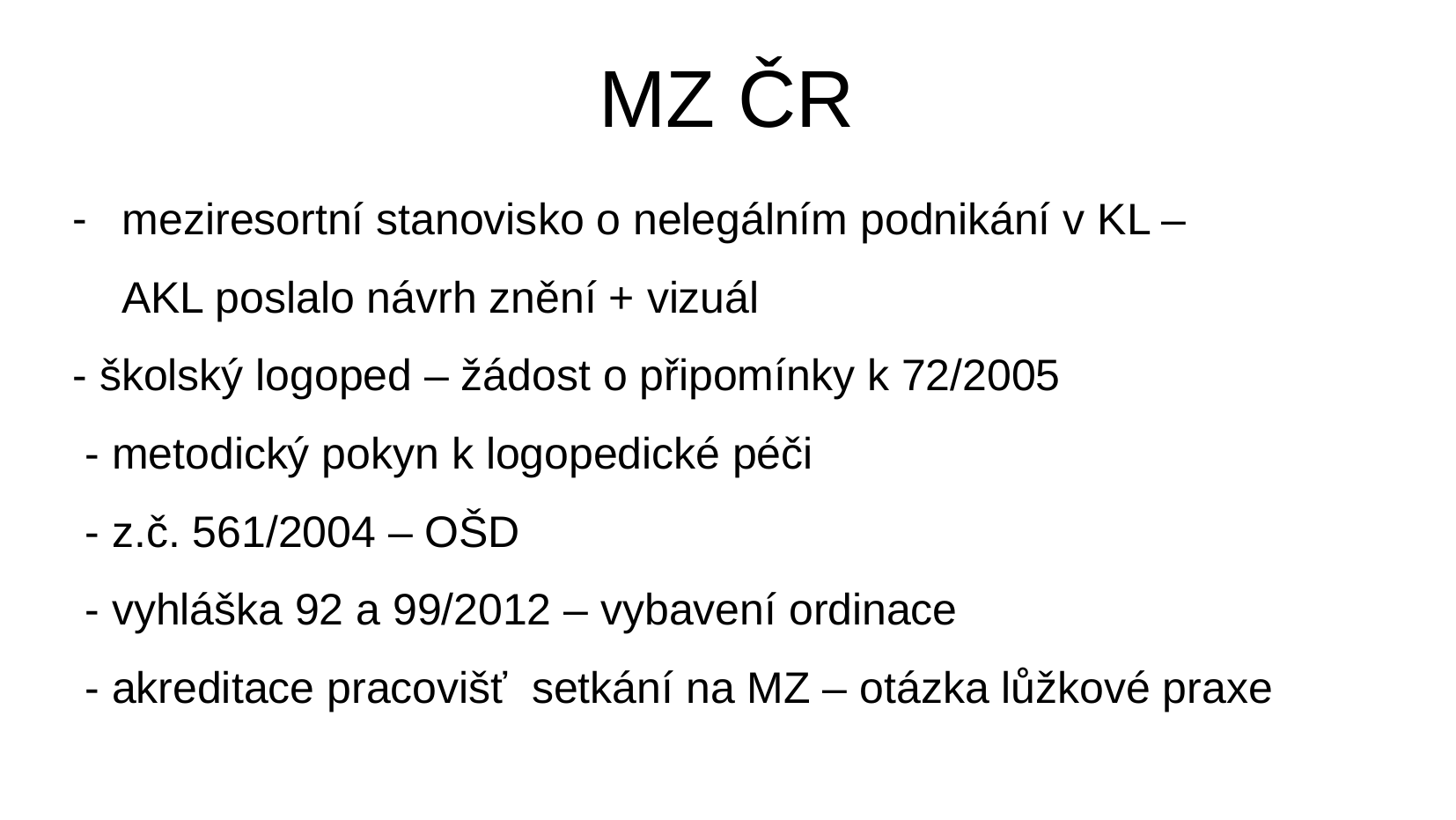

# MZ ČR

meziresortní stanovisko o nelegálním podnikání v KL –
    AKL poslalo návrh znění + vizuál
- školský logoped – žádost o připomínky k 72/2005
 - metodický pokyn k logopedické péči
 - z.č. 561/2004 – OŠD
 - vyhláška 92 a 99/2012 – vybavení ordinace
 - akreditace pracovišť  setkání na MZ – otázka lůžkové praxe